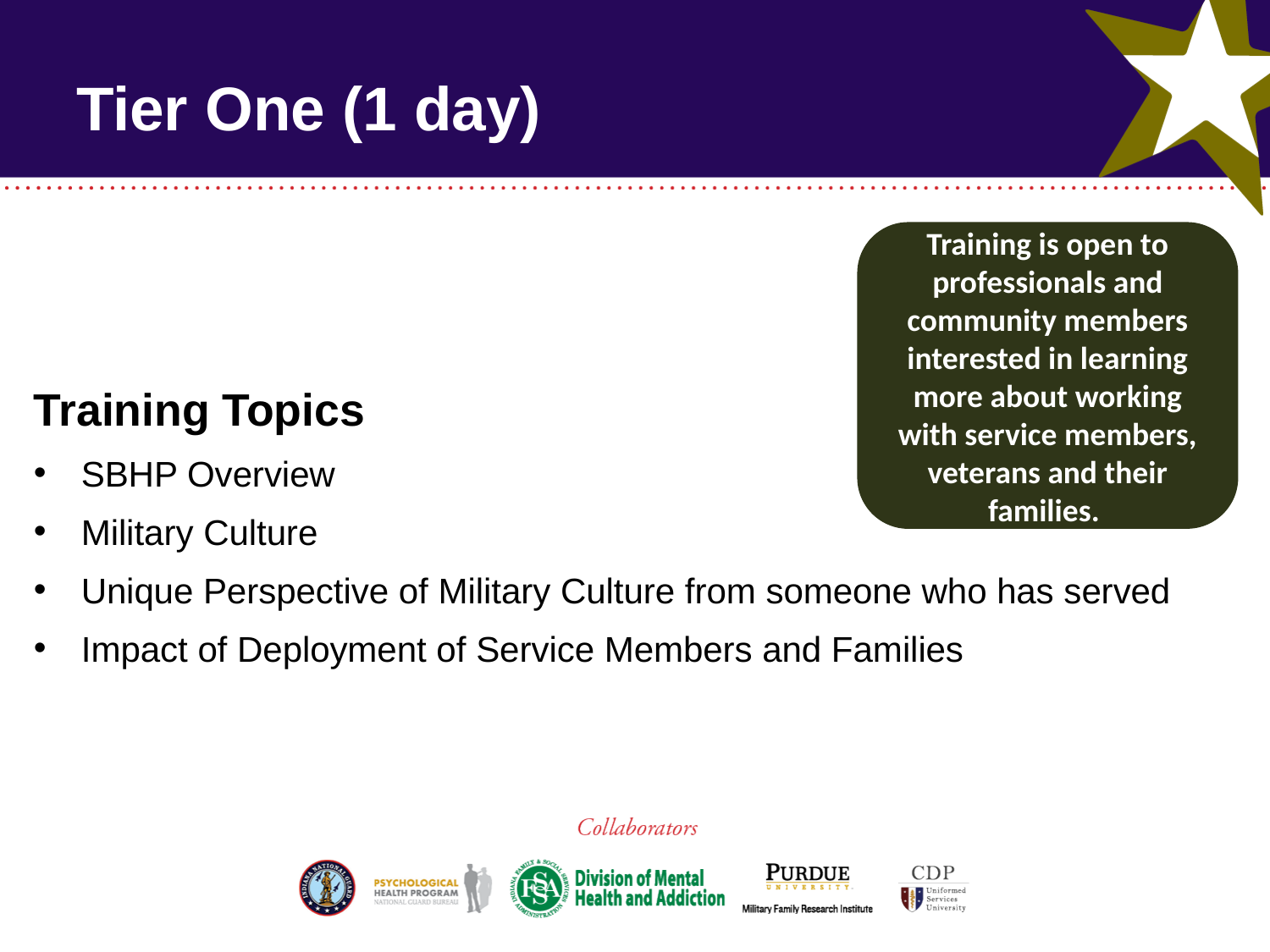

# Tier One (1 day)
Training is open to professionals and community members interested in learning more about working with service members, veterans and their families.

Training Topics
SBHP Overview
Military Culture
Unique Perspective of Military Culture from someone who has served
Impact of Deployment of Service Members and Families